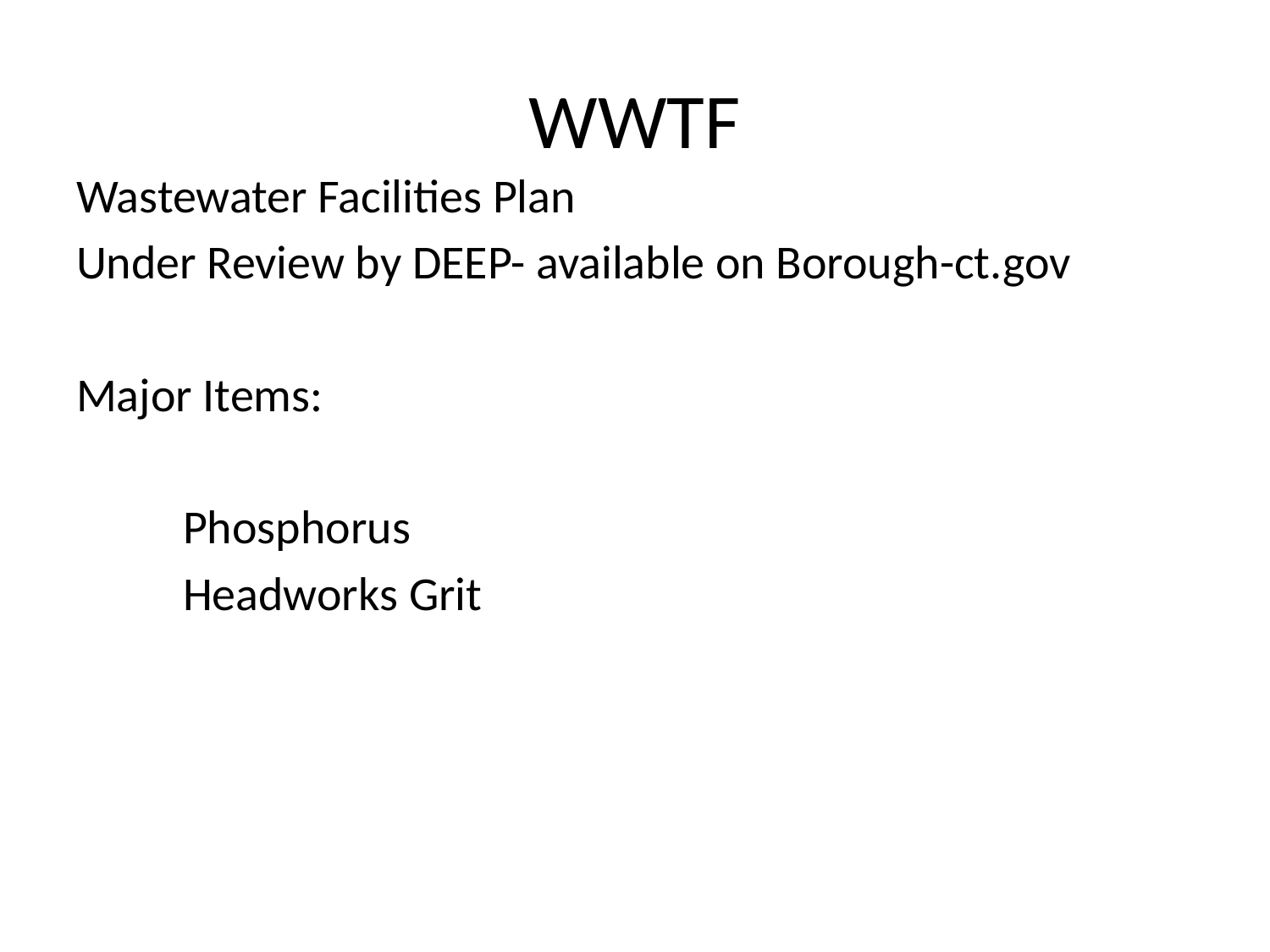

# WWTF
Wastewater Facilities Plan
Under Review by DEEP- available on Borough-ct.gov

Major Items:

		Phosphorus
		Headworks Grit